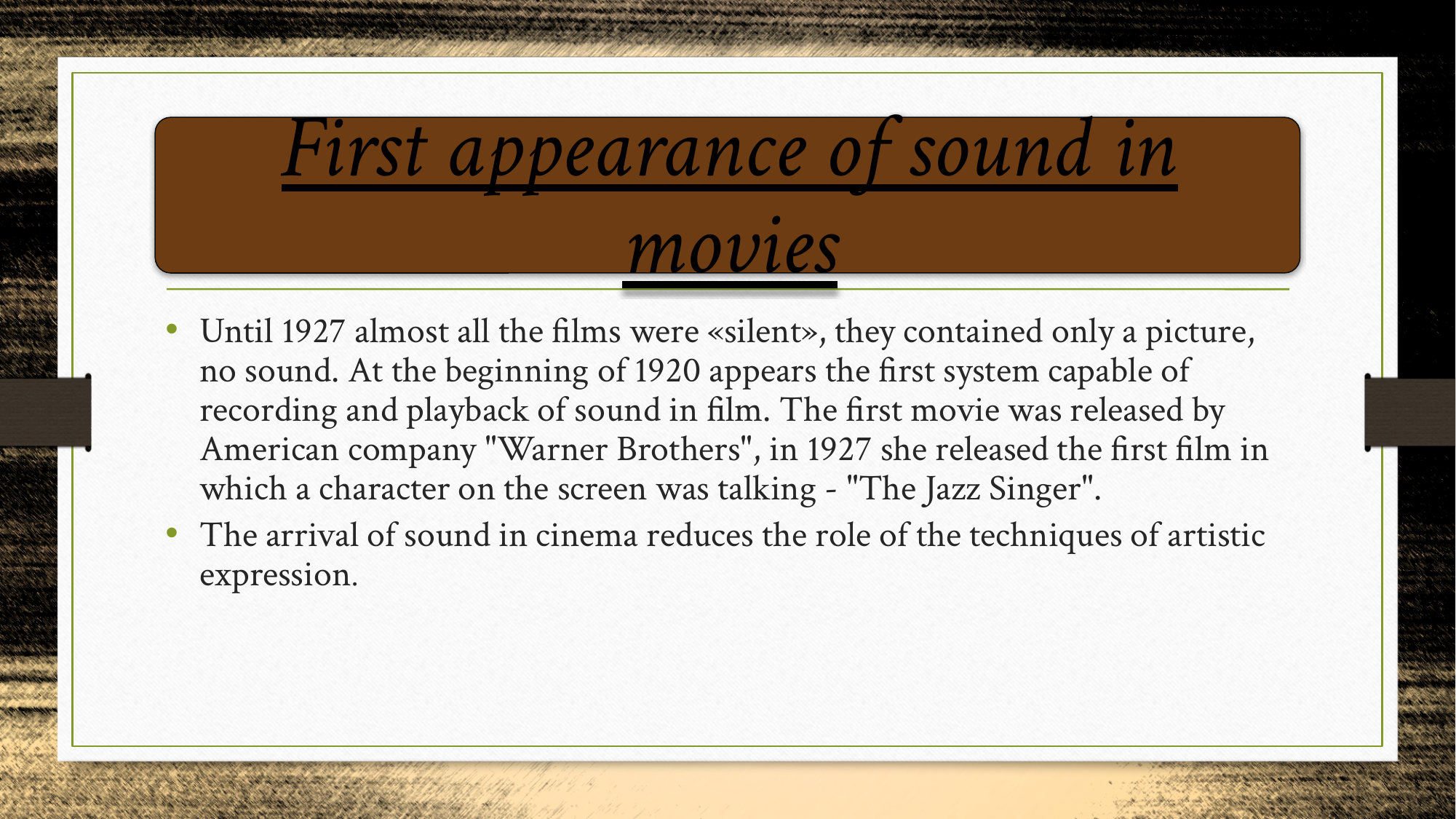

First appearance of sound in movies

Until 1927 almost all the films were «silent», they contained only a picture, no sound. At the beginning of 1920 appears the first system capable of recording and playback of sound in film. The first movie was released by American company "Warner Brothers", in 1927 she released the first film in which a character on the screen was talking - "The Jazz Singer".
The arrival of sound in cinema reduces the role of the techniques of artistic expression.